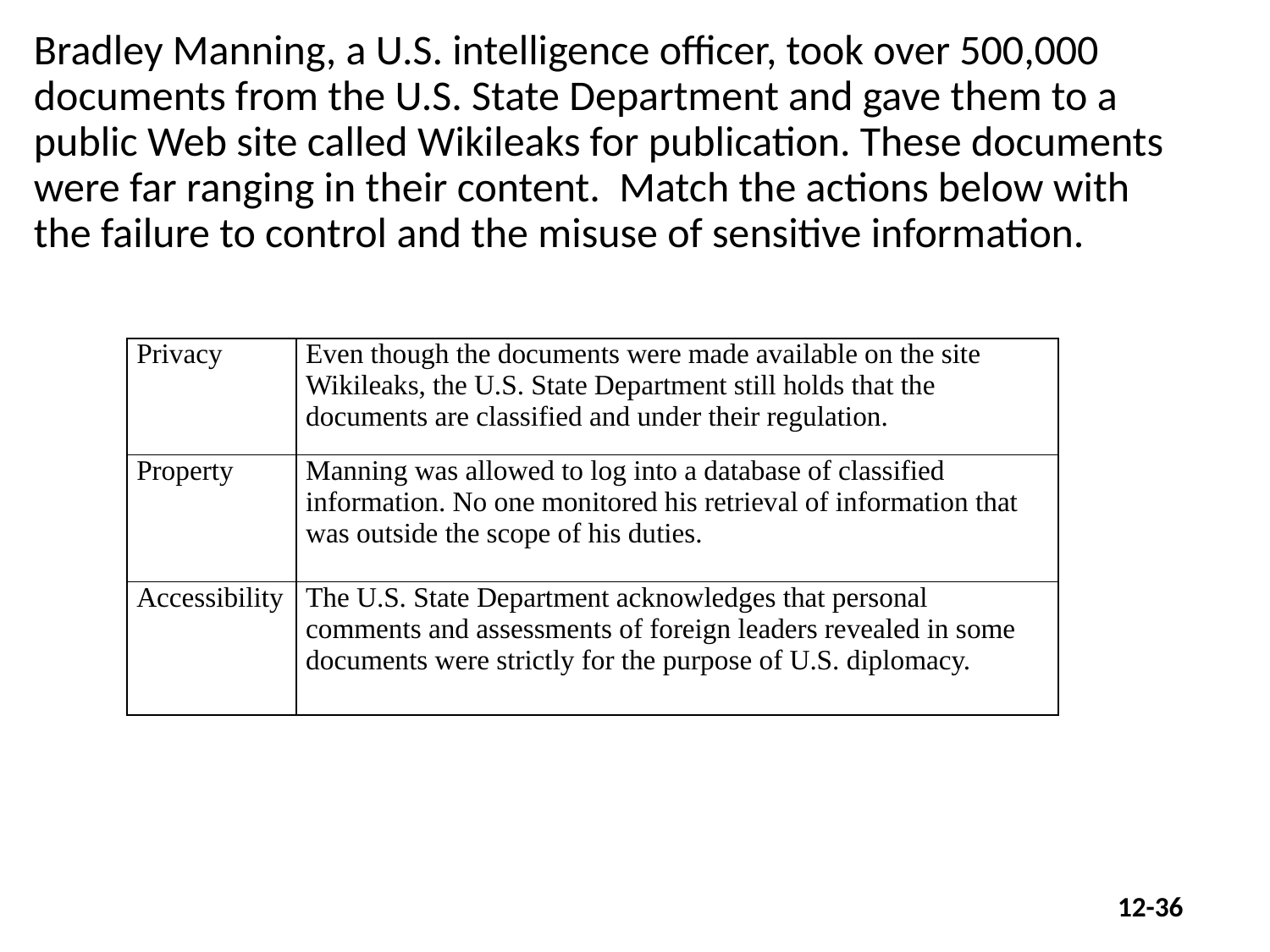

# Bradley Manning, a U.S. intelligence officer, took over 500,000 documents from the U.S. State Department and gave them to a public Web site called Wikileaks for publication. These documents were far ranging in their content.  Match the actions below with the failure to control and the misuse of sensitive information.
| Privacy | Even though the documents were made available on the site Wikileaks, the U.S. State Department still holds that the documents are classified and under their regulation. |
| --- | --- |
| Property | Manning was allowed to log into a database of classified information. No one monitored his retrieval of information that was outside the scope of his duties. |
| Accessibility | The U.S. State Department acknowledges that personal comments and assessments of foreign leaders revealed in some documents were strictly for the purpose of U.S. diplomacy. |